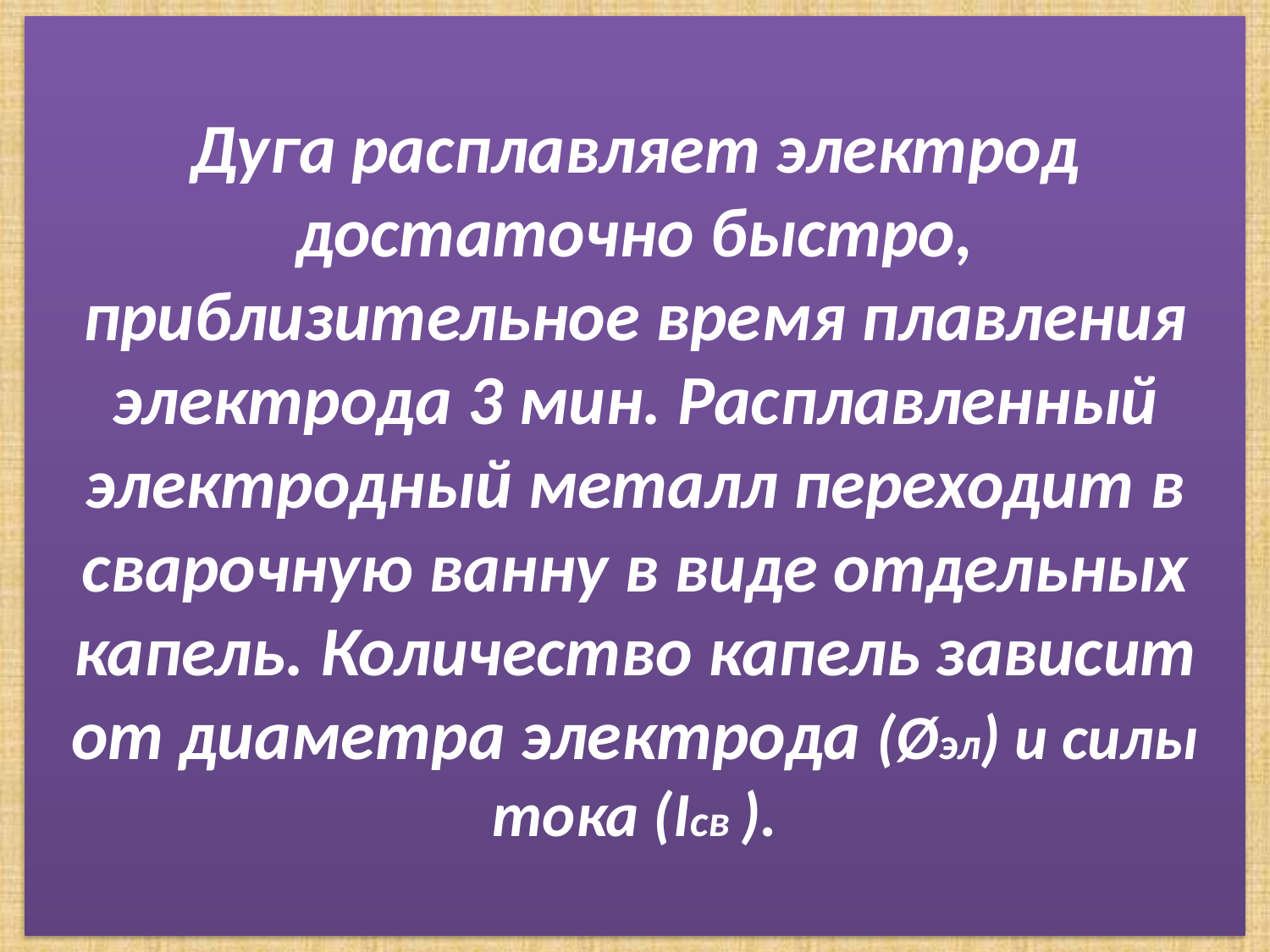

# Дуга расплавляет электрод достаточно быстро, приблизительное время плавления электрода 3 мин. Расплавленный электродный металл переходит в сварочную ванну в виде отдельных капель. Количество капель зависит от диаметра электрода (Øэл) и силы тока (Iсв ).